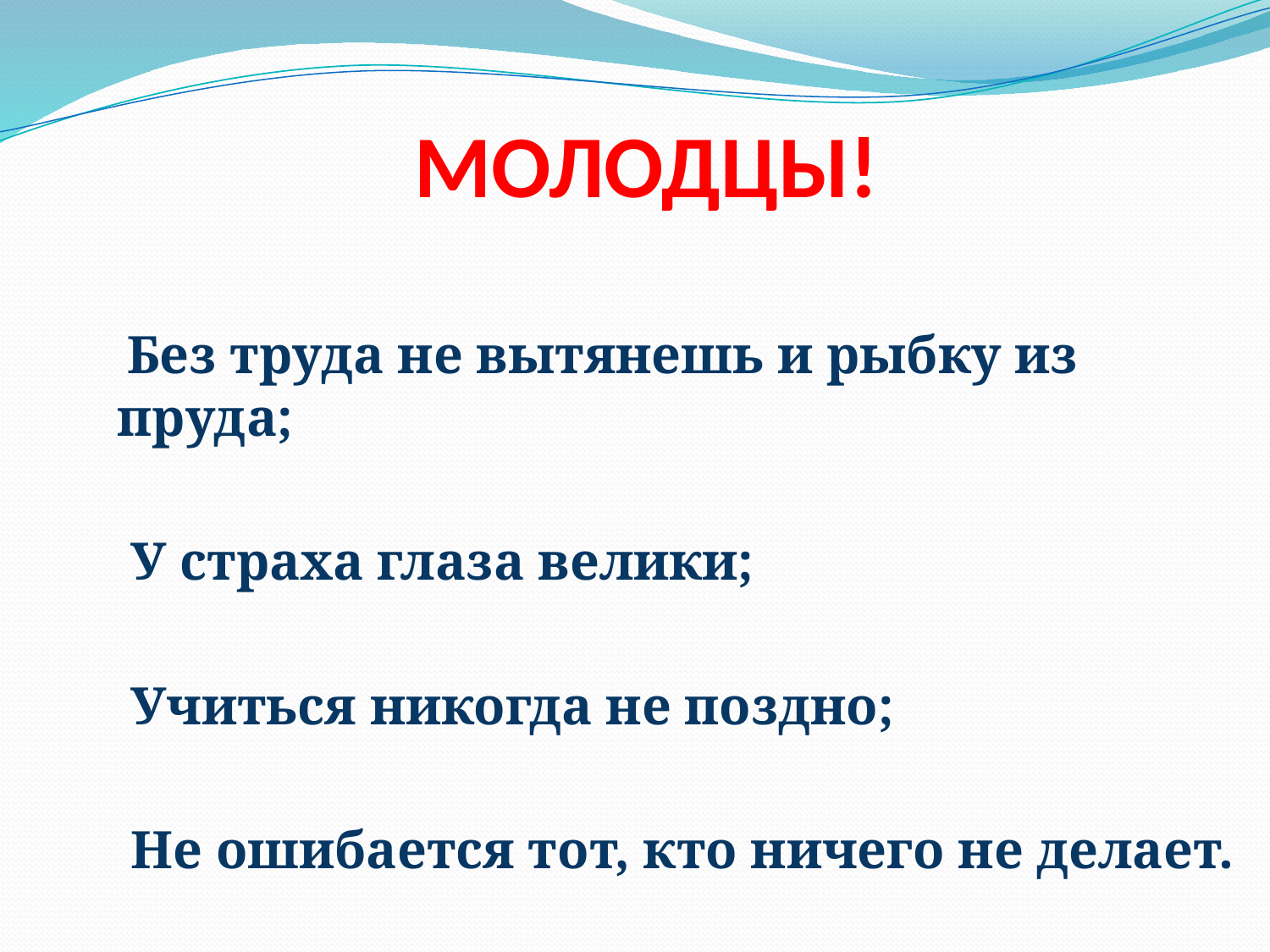

# МОЛОДЦЫ!
 Без труда не вытянешь и рыбку из пруда;

 У страха глаза велики;

 Учиться никогда не поздно;

 Не ошибается тот, кто ничего не делает.